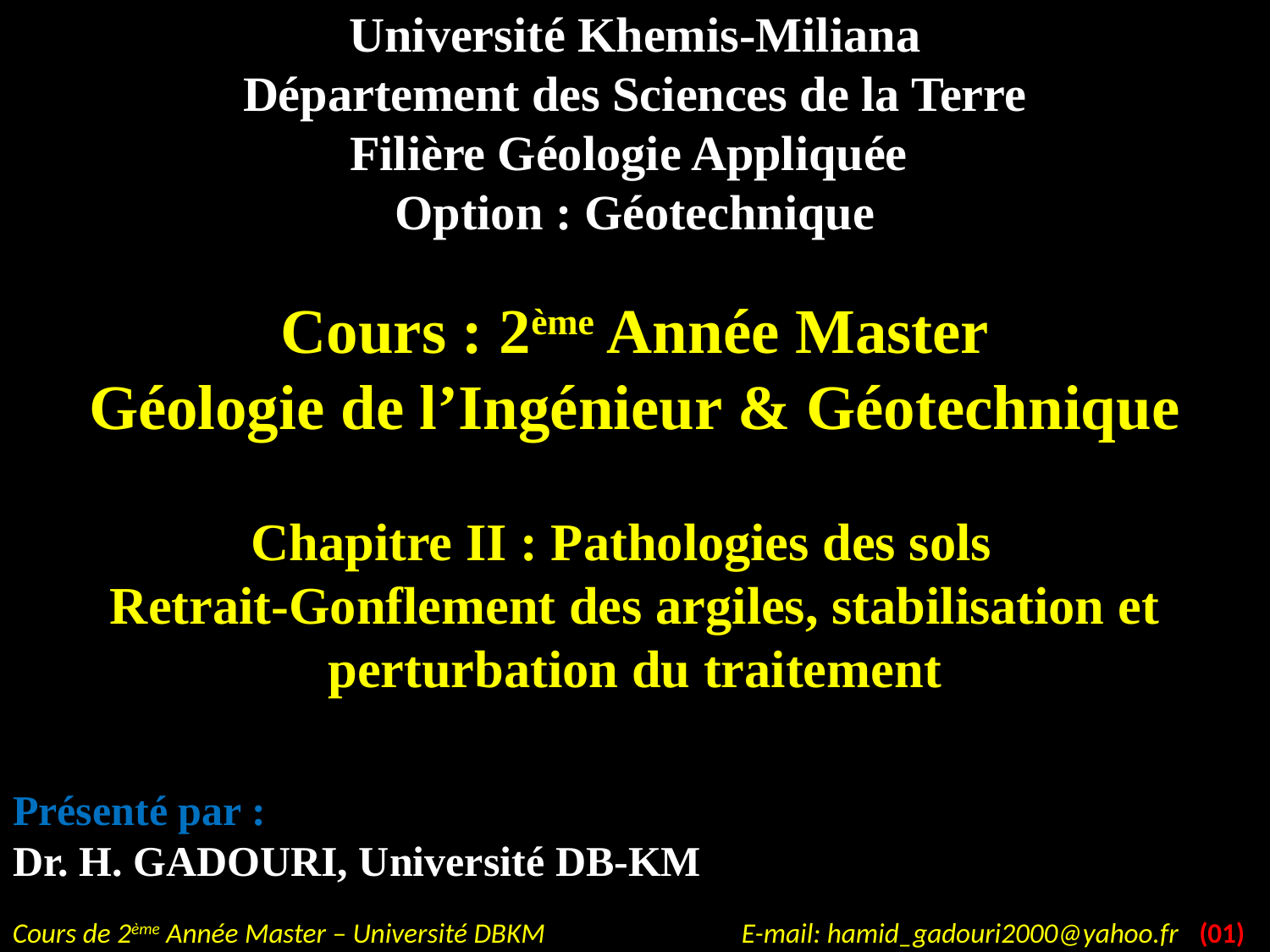

Université Khemis-Miliana
Département des Sciences de la Terre
Filière Géologie Appliquée
Option : Géotechnique

Cours : 2ème Année Master
Géologie de l’Ingénieur & Géotechnique

Chapitre II : Pathologies des sols
Retrait-Gonflement des argiles, stabilisation et perturbation du traitement

Présenté par :
Dr. H. GADOURI, Université DB-KM

Cours de 2ème Année Master – Université DBKM                               E-mail: hamid_gadouri2000@yahoo.fr   (01)